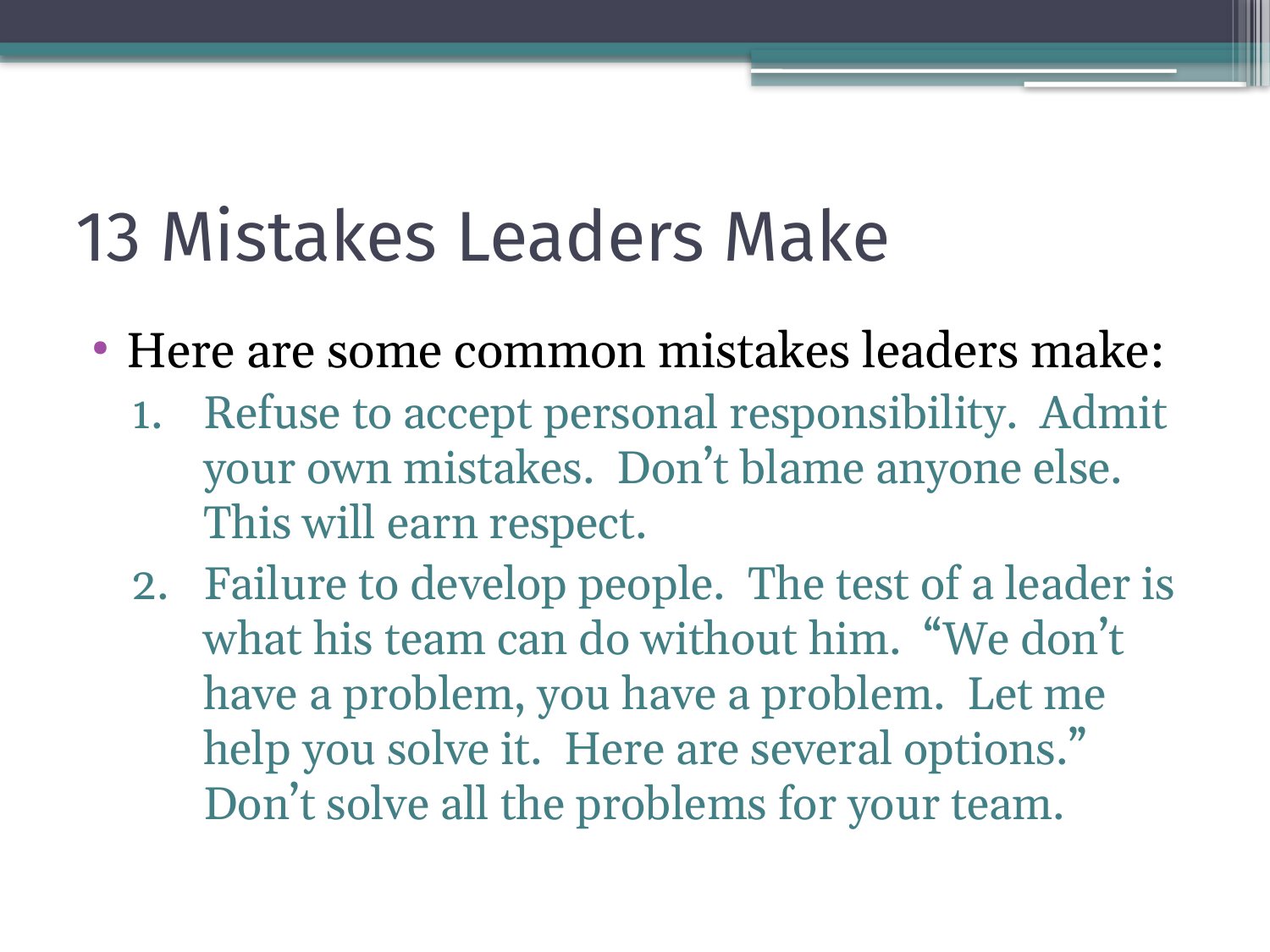

# 13 Mistakes Leaders Make
Here are some common mistakes leaders make:
Refuse to accept personal responsibility.  Admit your own mistakes.  Don’t blame anyone else.  This will earn respect.
Failure to develop people.  The test of a leader is what his team can do without him.  “We don’t have a problem, you have a problem.  Let me help you solve it.  Here are several options.”  Don’t solve all the problems for your team.